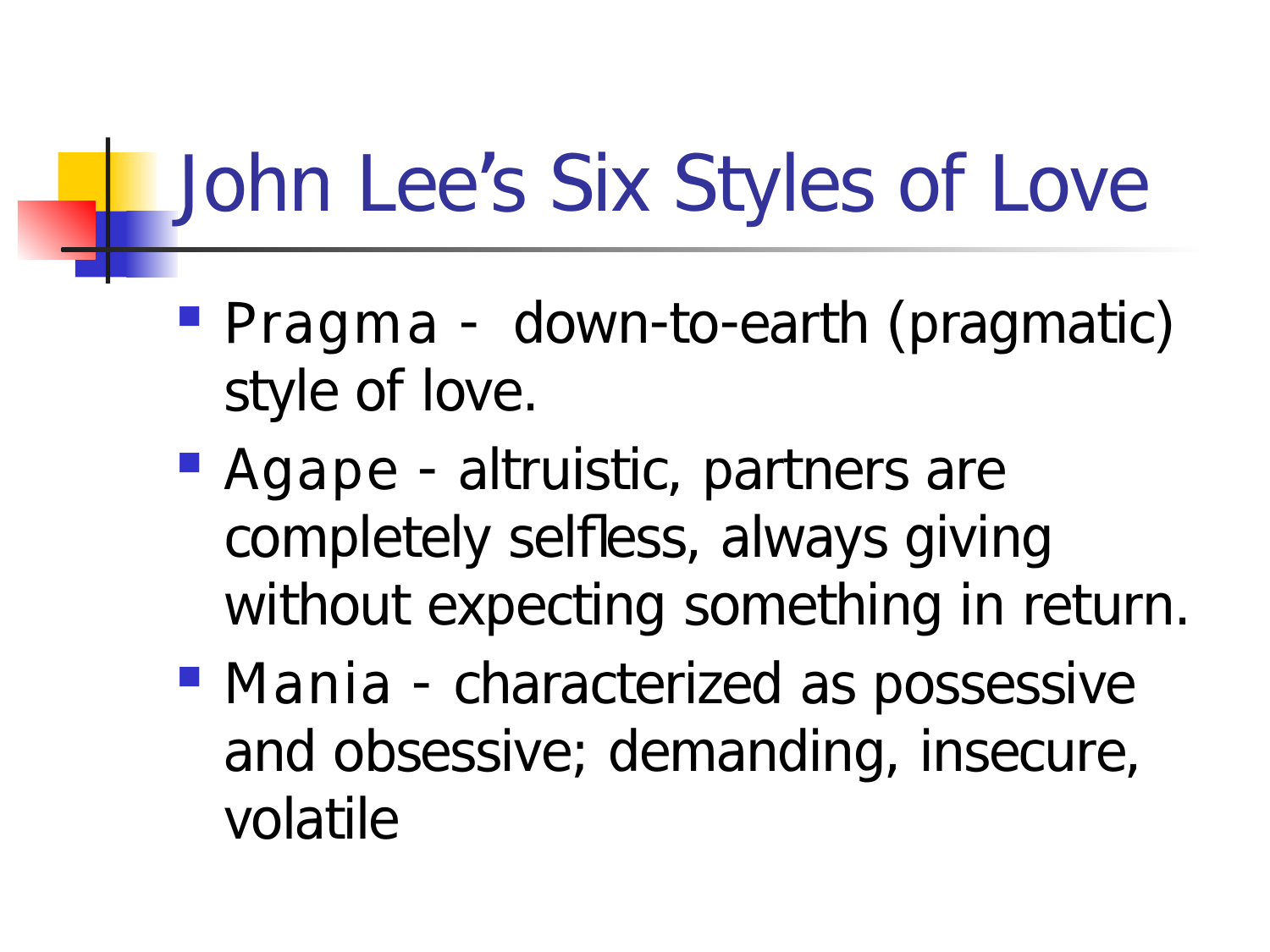

# John Lee’s Six Styles of Love
Pragma -  down-to-earth (pragmatic) style of love.
Agape - altruistic, partners are completely selfless, always giving without expecting something in return.
Mania - characterized as possessive and obsessive; demanding, insecure, volatile